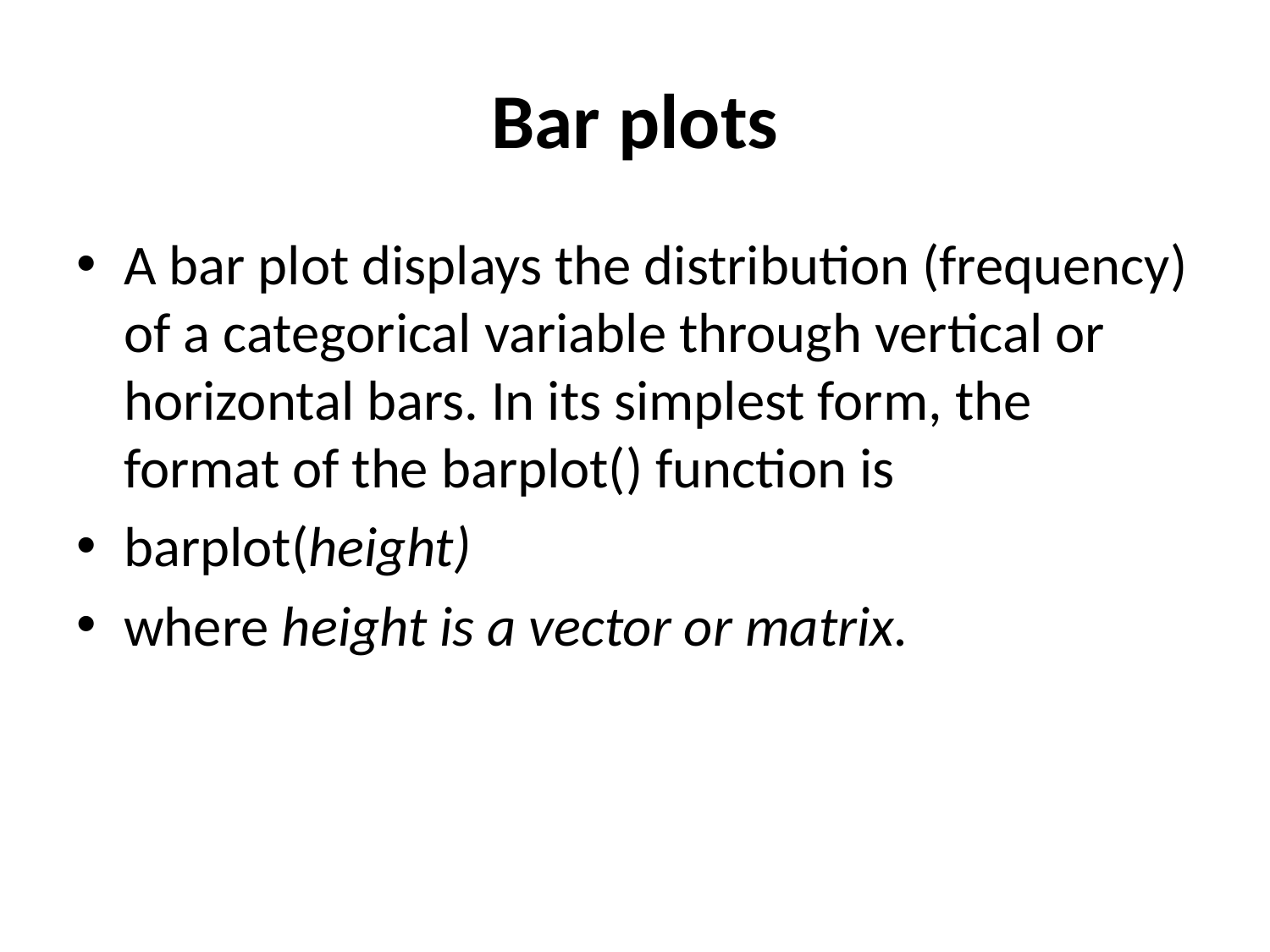

# Bar plots
A bar plot displays the distribution (frequency) of a categorical variable through vertical or horizontal bars. In its simplest form, the format of the barplot() function is
barplot(height)
where height is a vector or matrix.